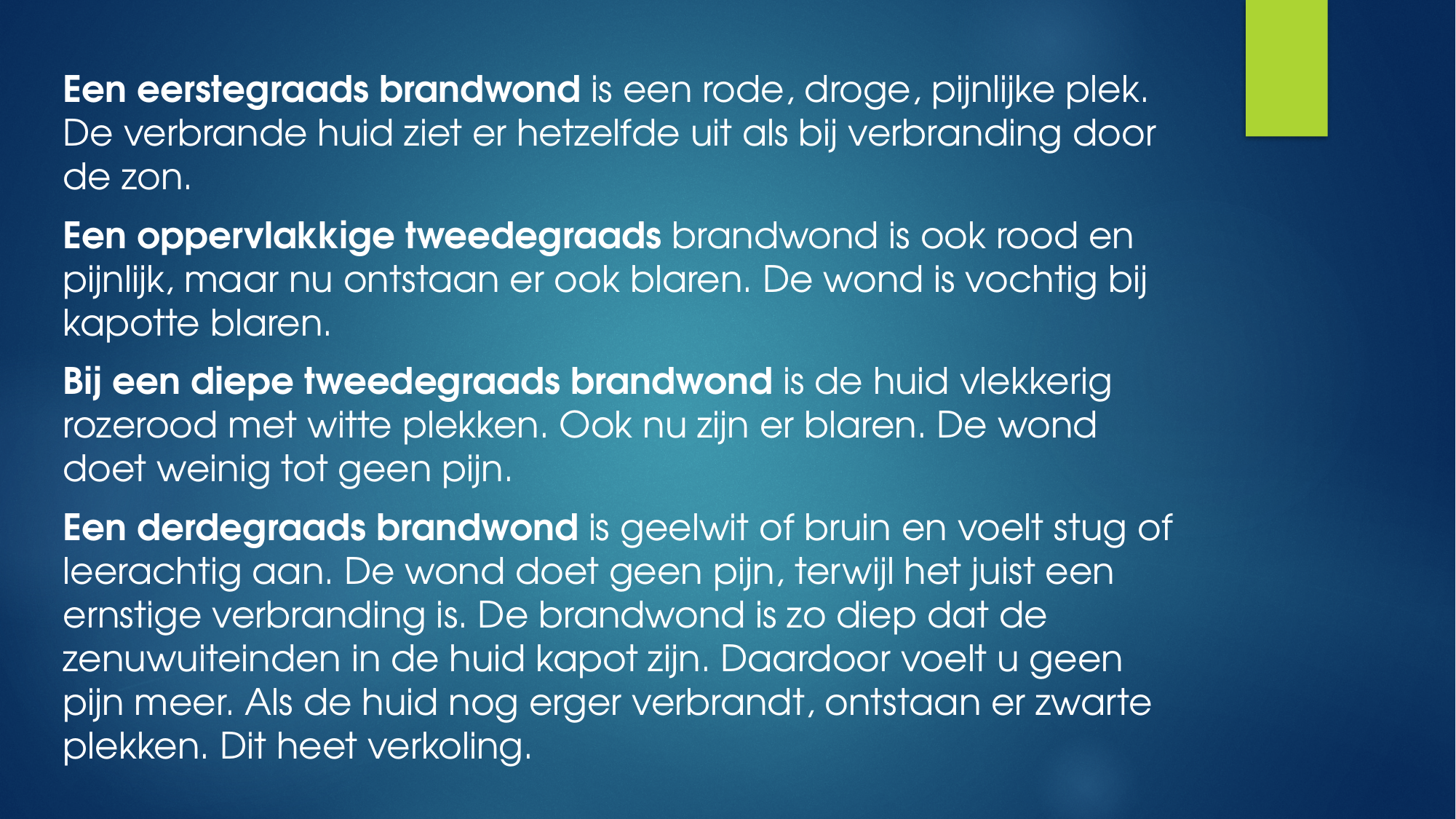

Een eerstegraads brandwond is een rode, droge, pijnlijke plek. De verbrande huid ziet er hetzelfde uit als bij verbranding door de zon.
Een oppervlakkige tweedegraads brandwond is ook rood en pijnlijk, maar nu ontstaan er ook blaren. De wond is vochtig bij kapotte blaren.
Bij een diepe tweedegraads brandwond is de huid vlekkerig rozerood met witte plekken. Ook nu zijn er blaren. De wond doet weinig tot geen pijn.
Een derdegraads brandwond is geelwit of bruin en voelt stug of leerachtig aan. De wond doet geen pijn, terwijl het juist een ernstige verbranding is. De brandwond is zo diep dat de zenuwuiteinden in de huid kapot zijn. Daardoor voelt u geen pijn meer. Als de huid nog erger verbrandt, ontstaan er zwarte plekken. Dit heet verkoling.